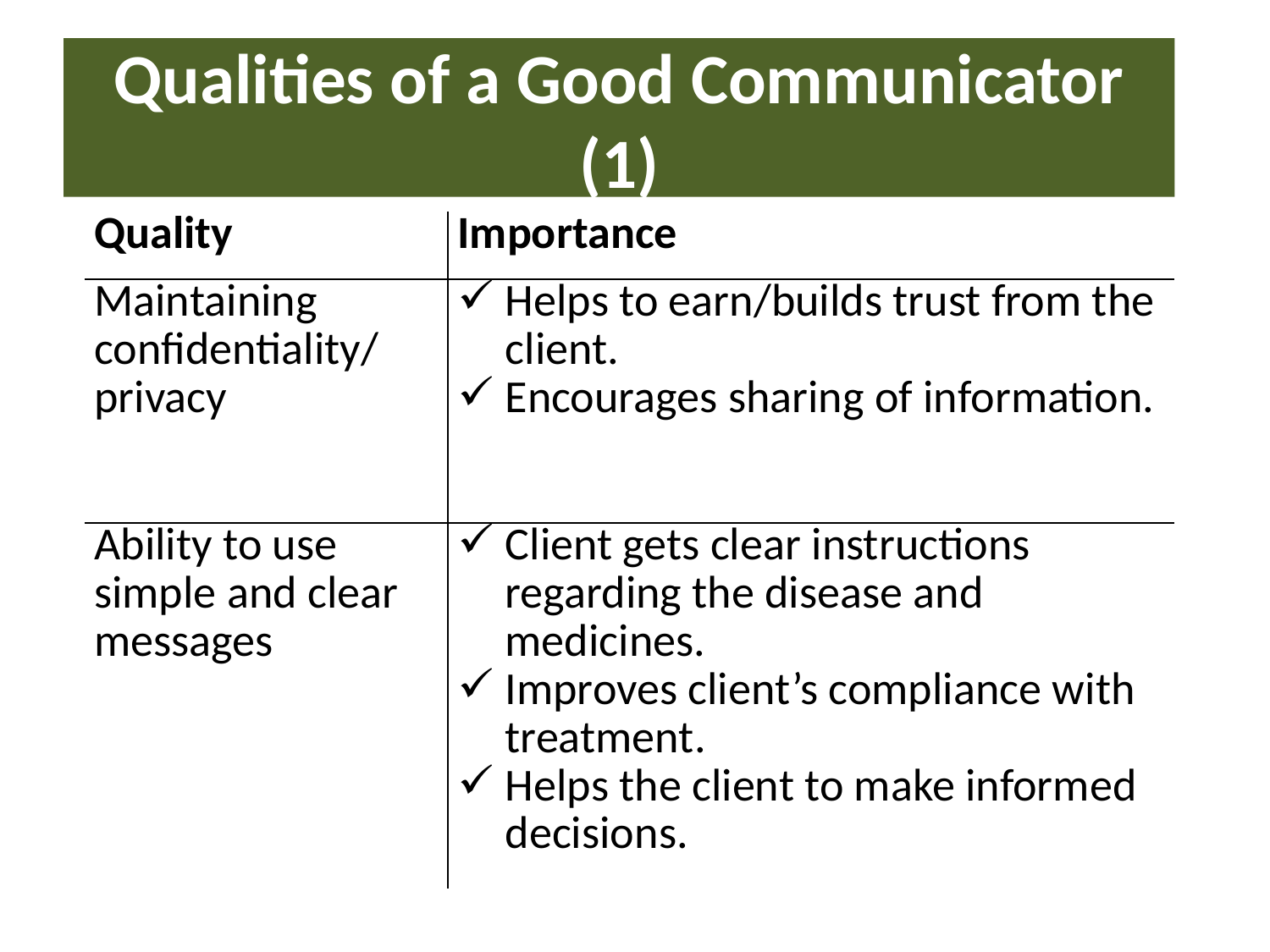

# Qualities of a Good Communicator (1)
| Quality | Importance |
| --- | --- |
| Maintaining confidentiality/ privacy | Helps to earn/builds trust from the client. Encourages sharing of information. |
| Ability to use simple and clear messages | Client gets clear instructions regarding the disease and medicines. Improves client’s compliance with treatment. Helps the client to make informed decisions. |